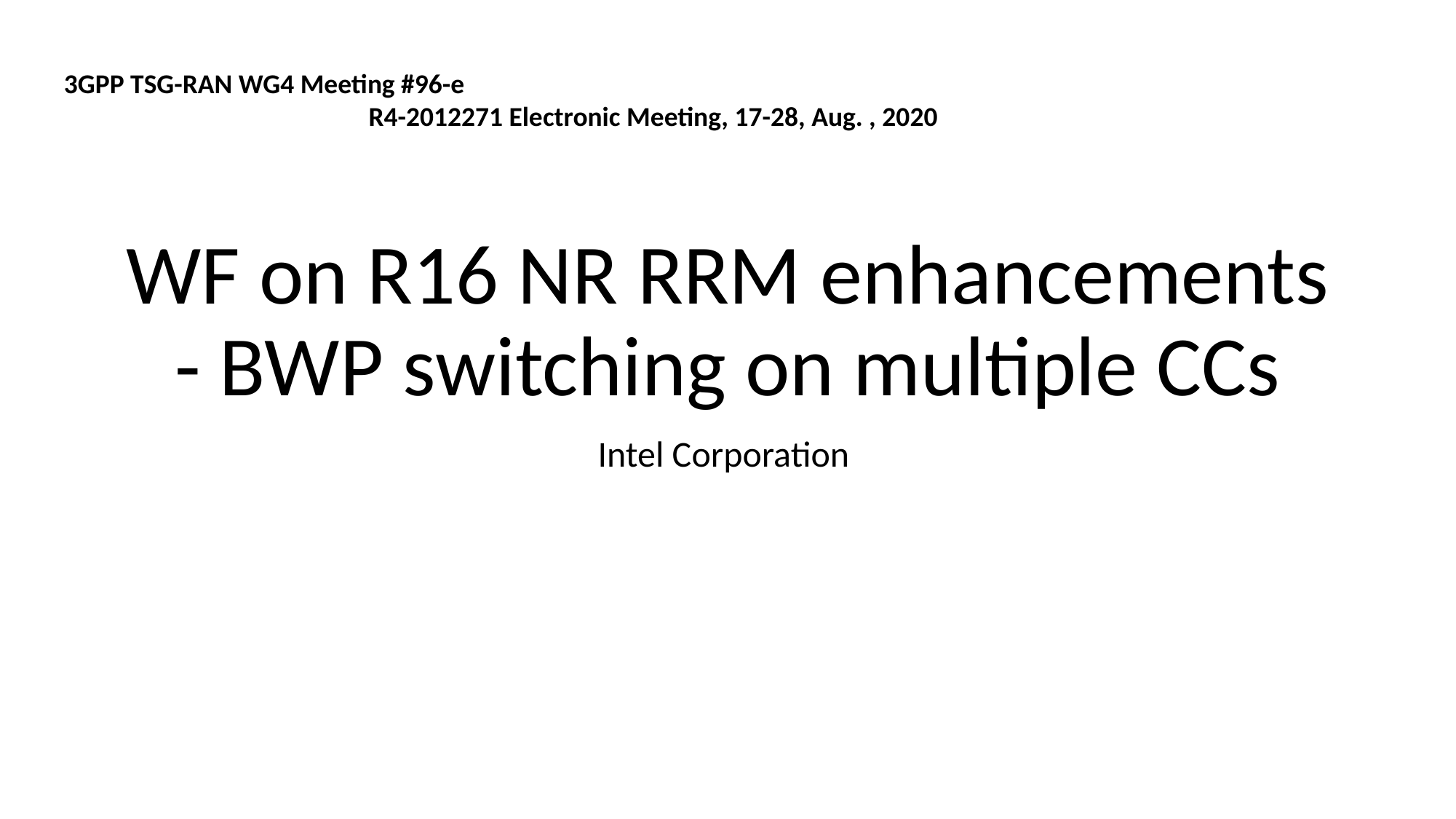

3GPP TSG-RAN WG4 Meeting #96-e                            	            								              R4-2012271 Electronic Meeting, 17-28, Aug. , 2020

# WF on R16 NR RRM enhancements - BWP switching on multiple CCs
Intel Corporation